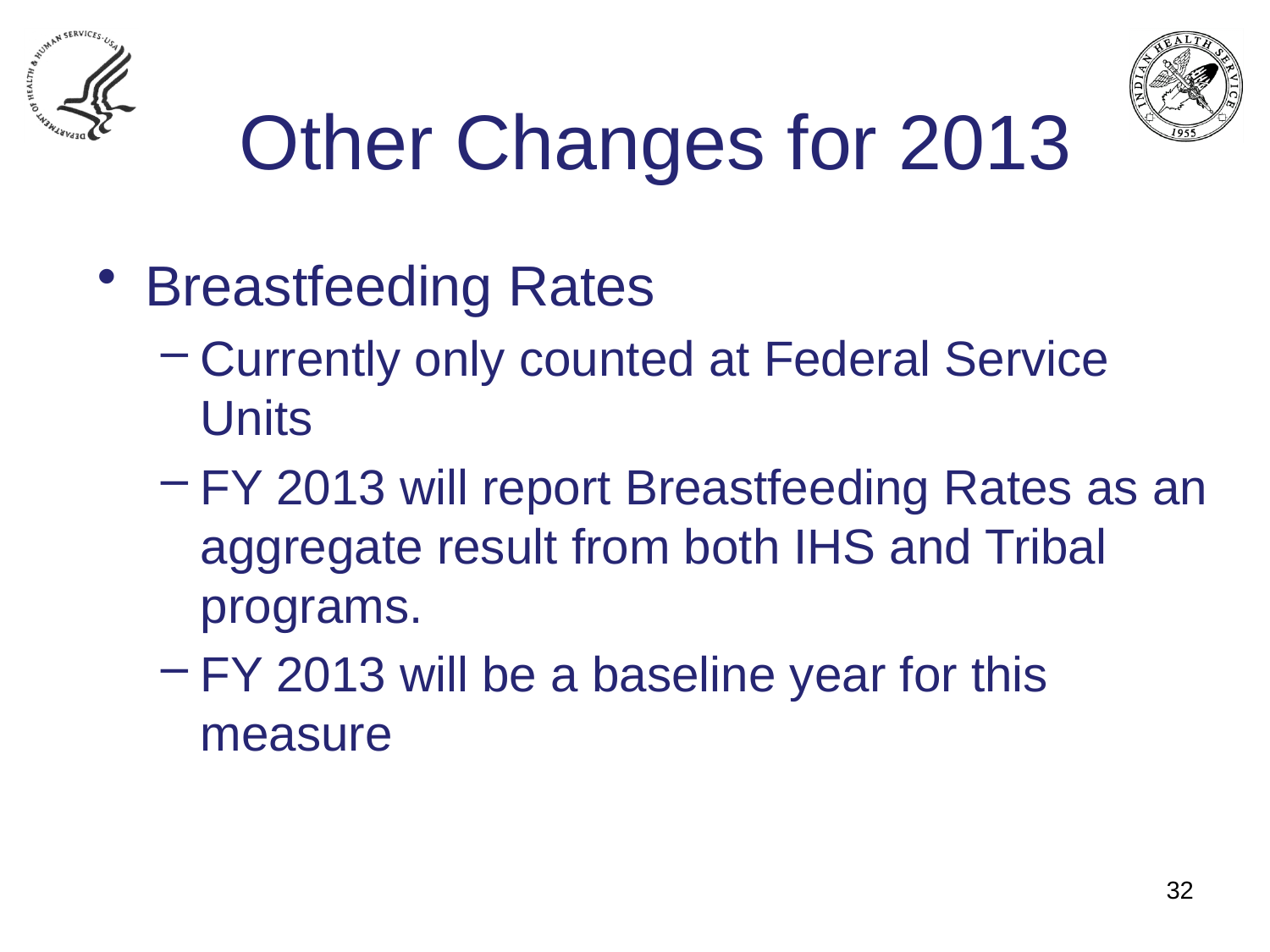

Other Changes for 2013
Breastfeeding Rates
Currently only counted at Federal Service Units
FY 2013 will report Breastfeeding Rates as an aggregate result from both IHS and Tribal programs.
FY 2013 will be a baseline year for this measure
32